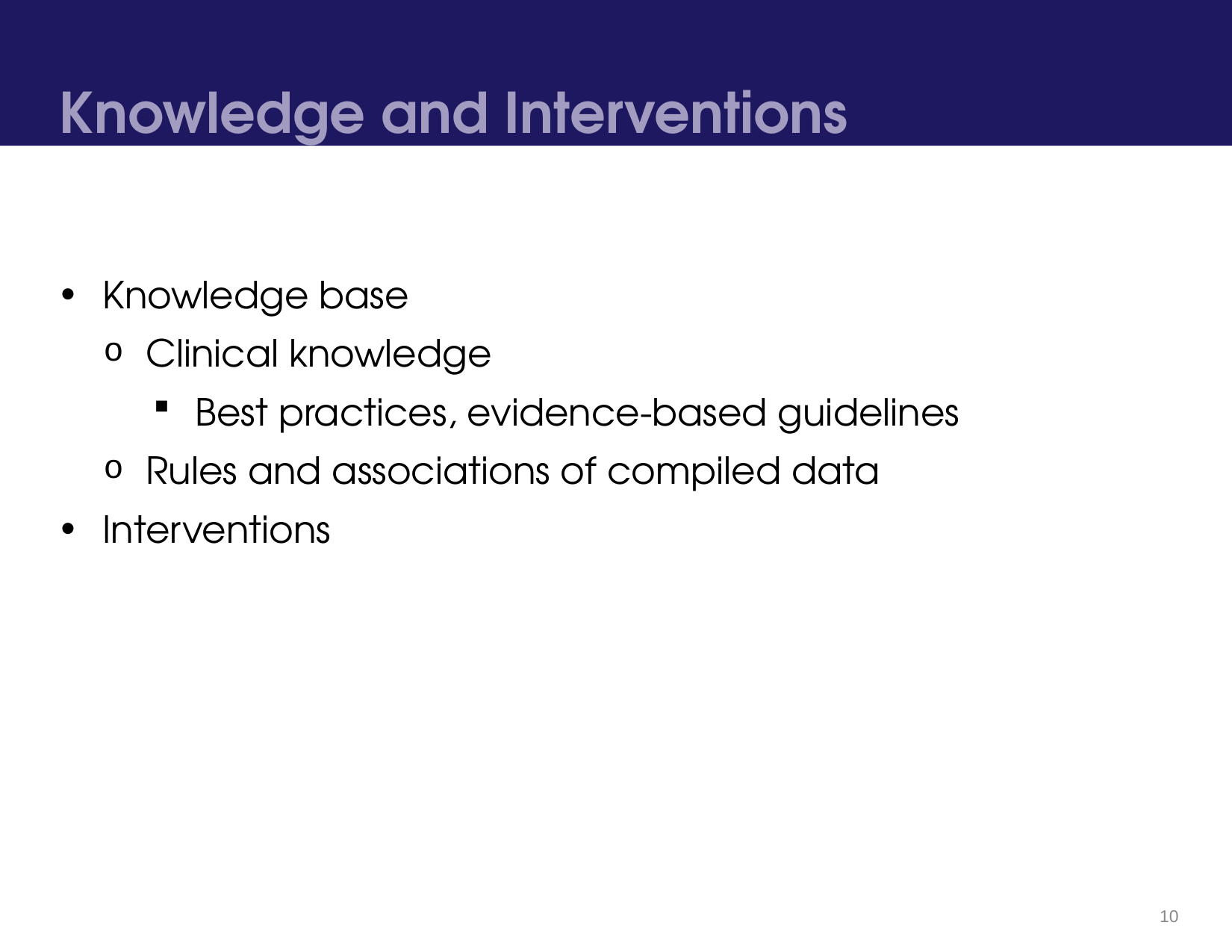

# Knowledge and Interventions
Knowledge base
Clinical knowledge
Best practices, evidence-based guidelines
Rules and associations of compiled data
Interventions